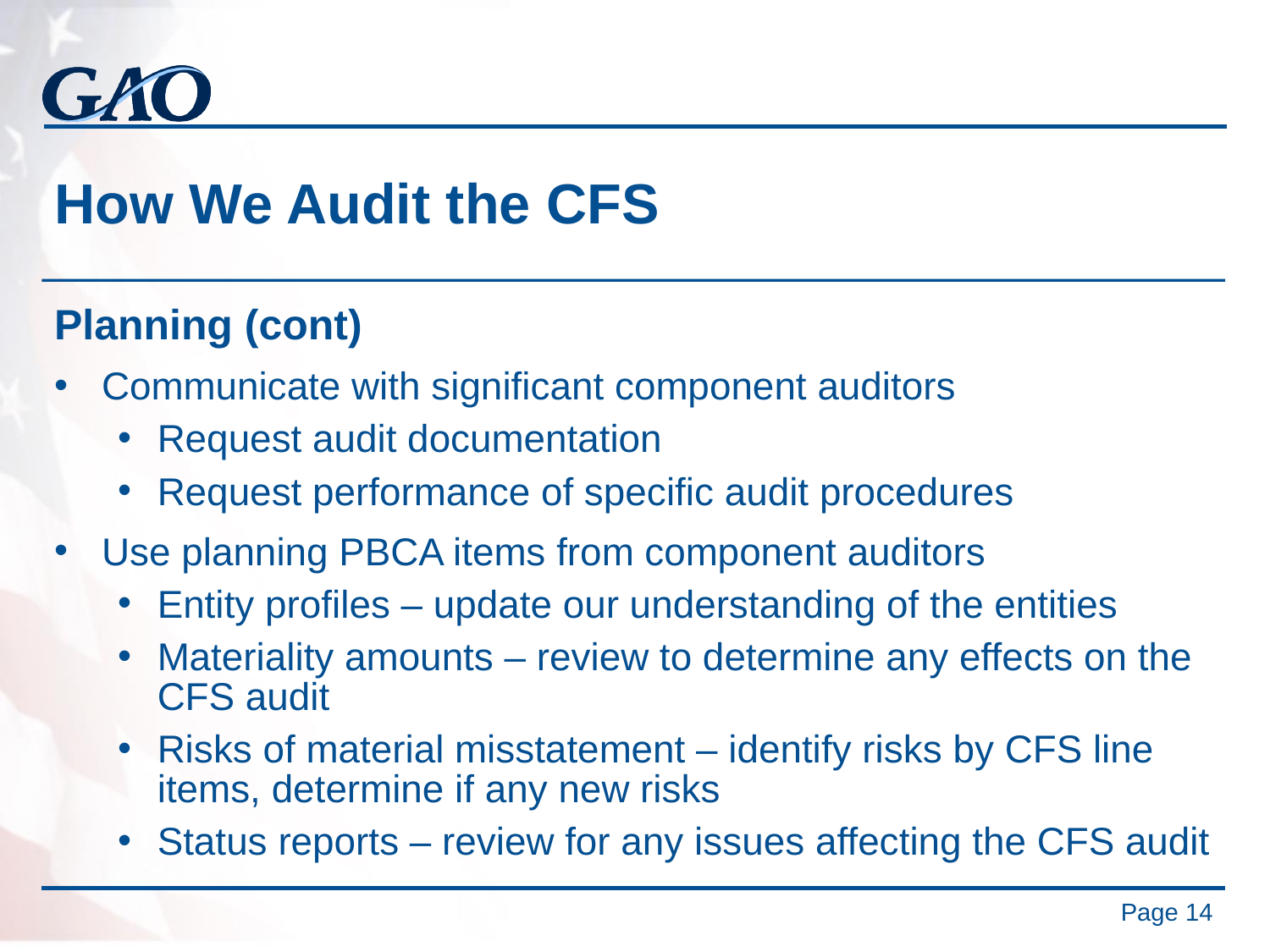

# How We Audit the CFS
Planning (cont)
Communicate with significant component auditors
Request audit documentation
Request performance of specific audit procedures
Use planning PBCA items from component auditors
Entity profiles – update our understanding of the entities
Materiality amounts – review to determine any effects on the CFS audit
Risks of material misstatement – identify risks by CFS line items, determine if any new risks
Status reports – review for any issues affecting the CFS audit

Page 14